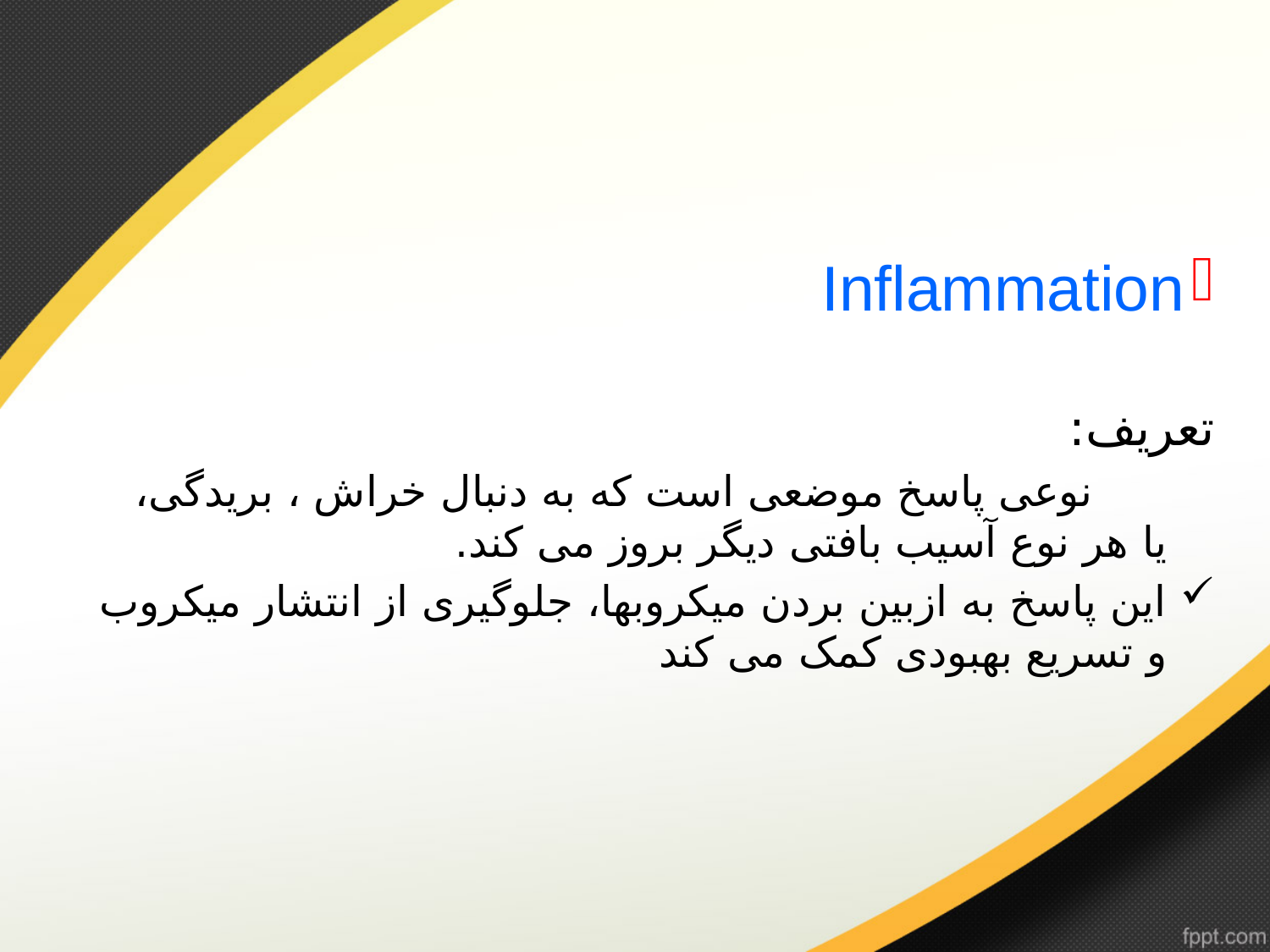

# Inflammation
تعریف:
         نوعی پاسخ موضعی است که به دنبال خراش ، بریدگی، یا هر نوع آسیب بافتی دیگر بروز می کند.
این پاسخ به ازبین بردن میکروبها، جلوگیری از انتشار میکروب و تسریع بهبودی کمک می کند